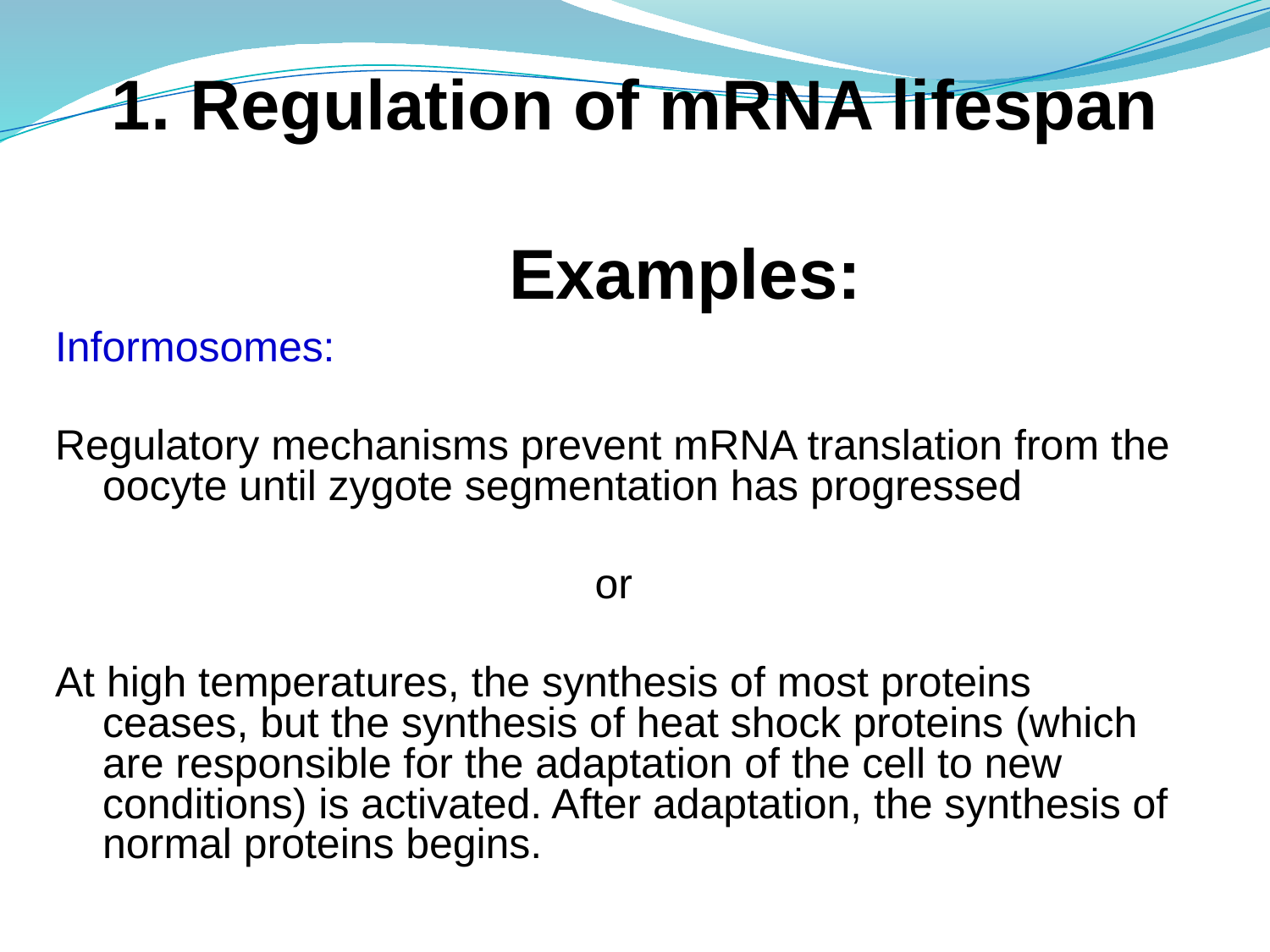

1. Regulation of mRNA lifespan
Examples:
Informosomes:

Regulatory mechanisms prevent mRNA translation from the oocyte until zygote segmentation has progressed

or

At high temperatures, the synthesis of most proteins ceases, but the synthesis of heat shock proteins (which are responsible for the adaptation of the cell to new conditions) is activated. After adaptation, the synthesis of normal proteins begins.